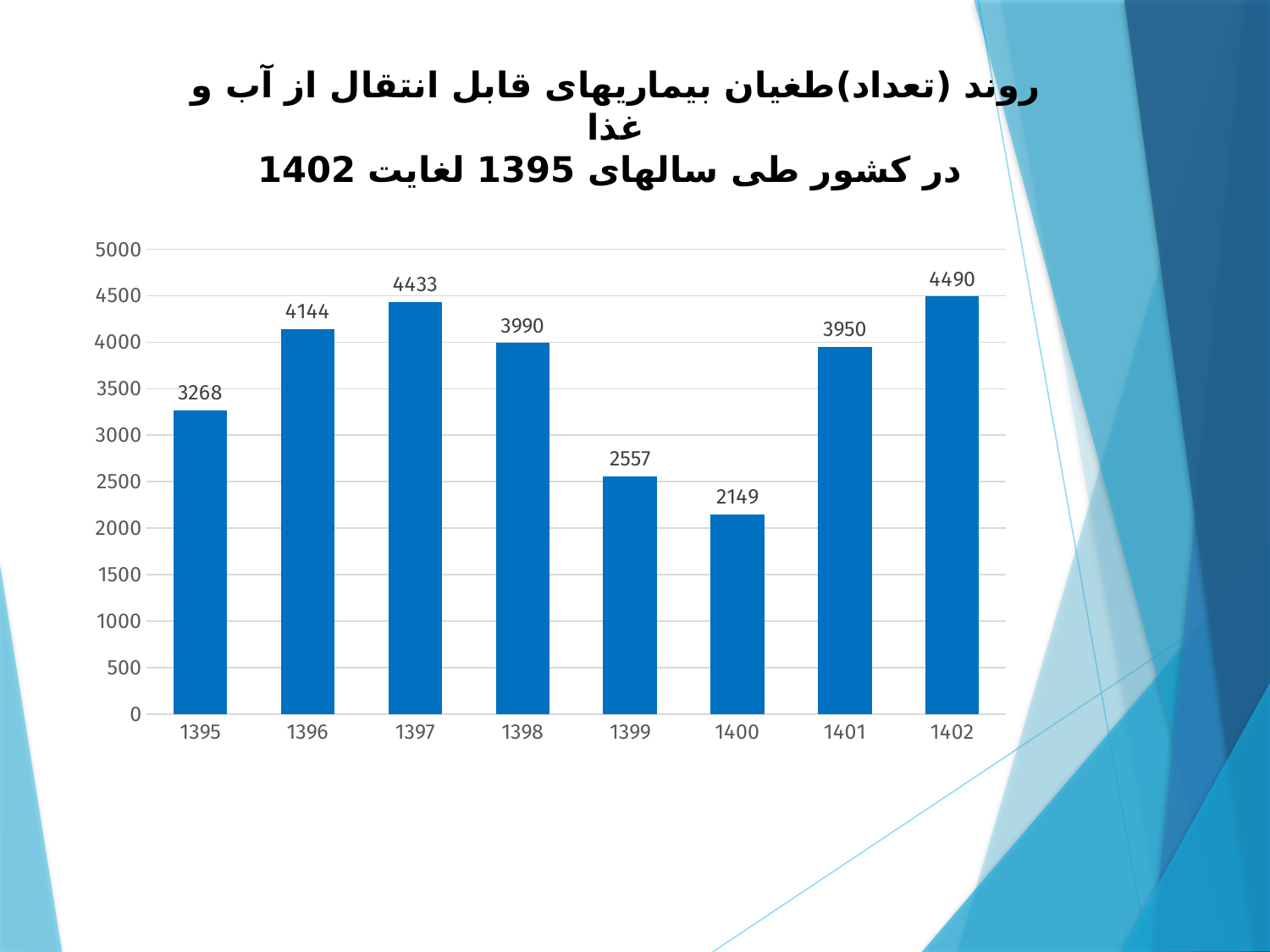

# روند (تعداد)طغیان بیماریهای قابل انتقال از آب و غذا در کشور طی سالهای 1395 لغایت 1402

### Chart

| Category | Series 1 |
|---|---|
| 1395 | 3268.0 |
| 1396 | 4144.0 |
| 1397 | 4433.0 |
| 1398 | 3990.0 |
| 1399 | 2557.0 |
| 1400 | 2149.0 |
| 1401 | 3950.0 |
| 1402 | 4490.0 |